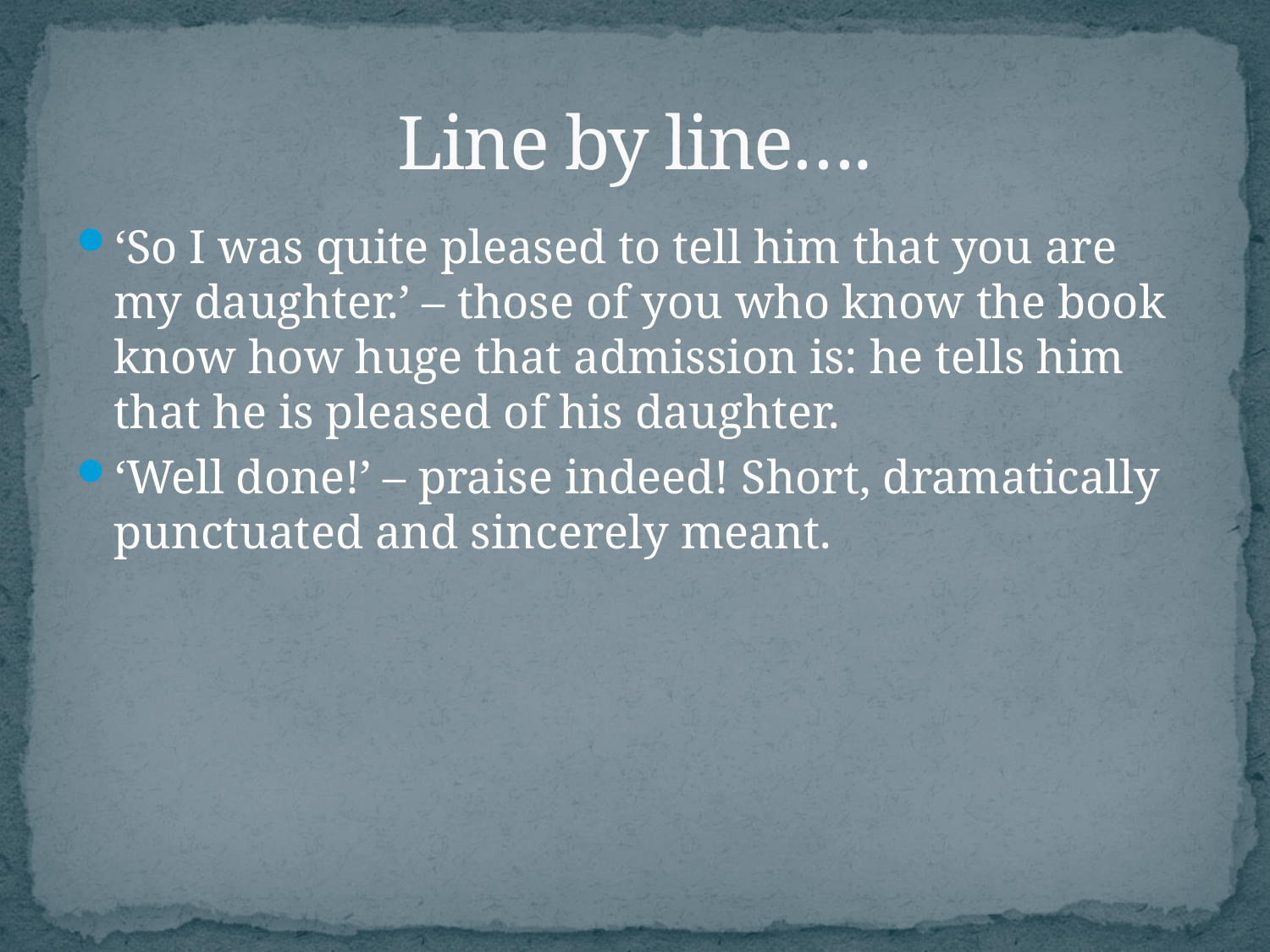

# Line by line….
‘So I was quite pleased to tell him that you are my daughter.’ – those of you who know the book know how huge that admission is: he tells him that he is pleased of his daughter.
‘Well done!’ – praise indeed! Short, dramatically punctuated and sincerely meant.